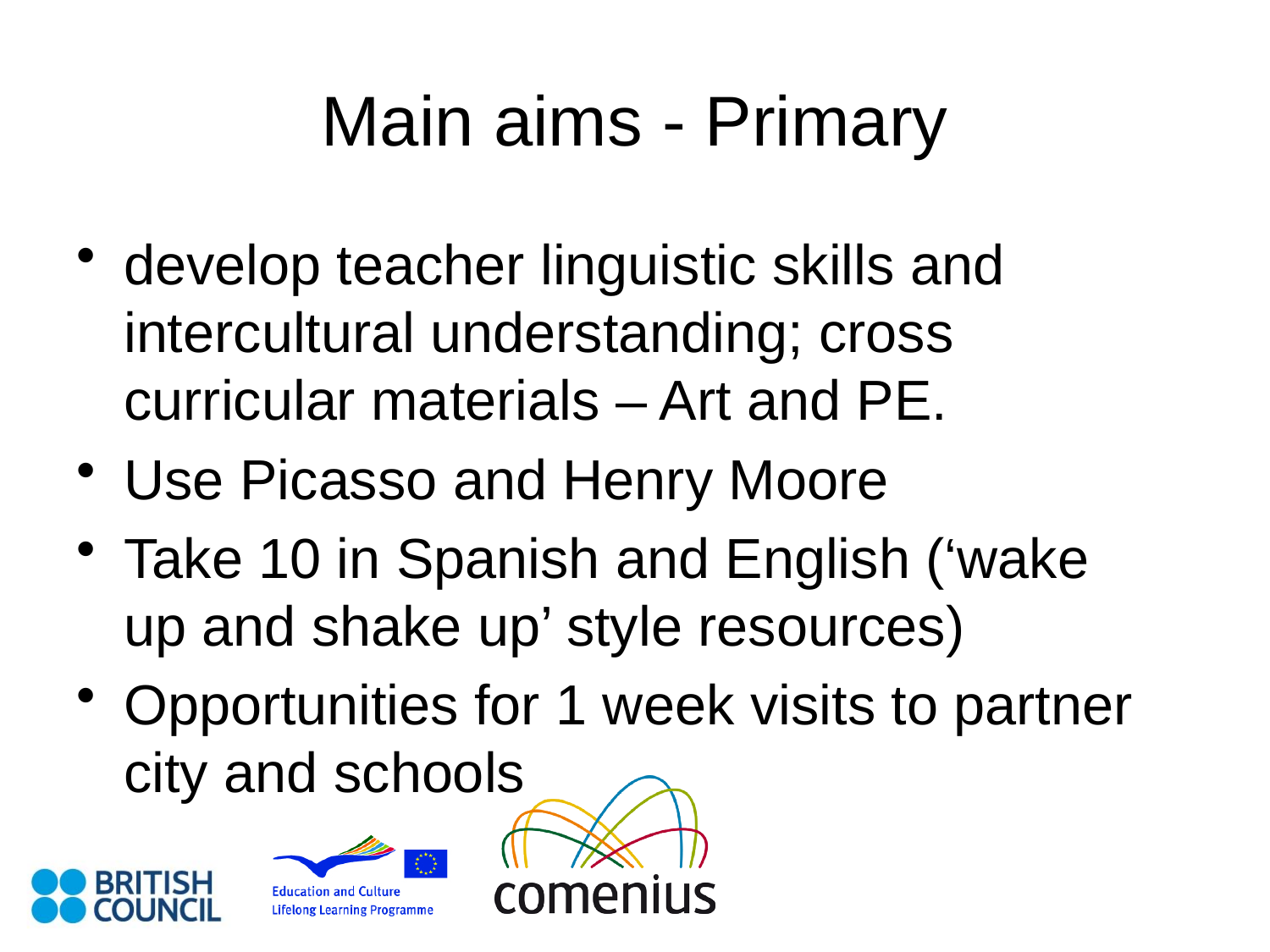

# Main aims - Primary
develop teacher linguistic skills and intercultural understanding; cross curricular materials – Art and PE.
Use Picasso and Henry Moore
Take 10 in Spanish and English (‘wake up and shake up’ style resources)
Opportunities for 1 week visits to partner city and schools